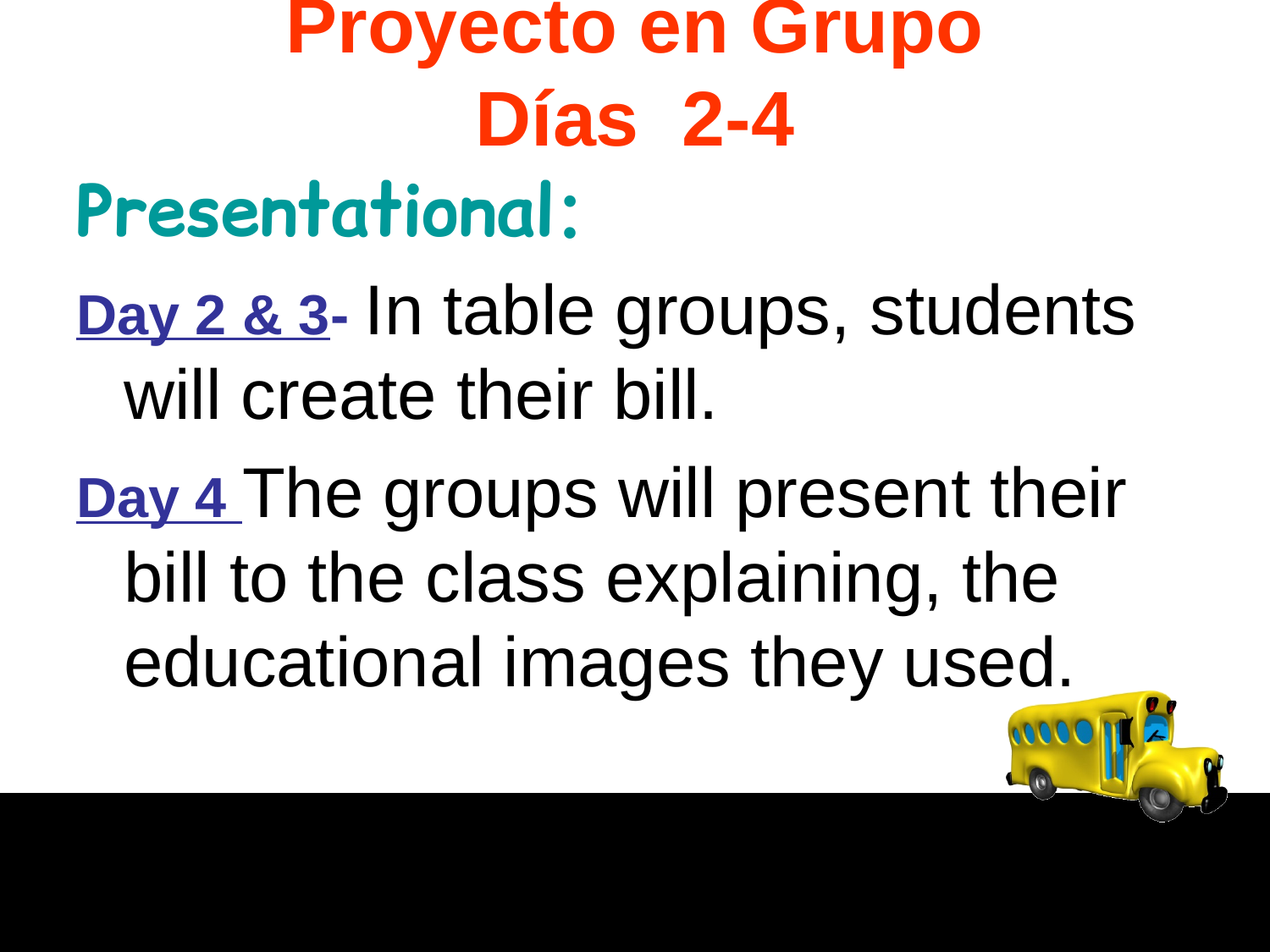

# Proyecto en Grupo Días  2-4
Presentational:
Day 2 & 3- In table groups, students will create their bill.
Day 4 The groups will present their bill to the class explaining, the educational images they used.